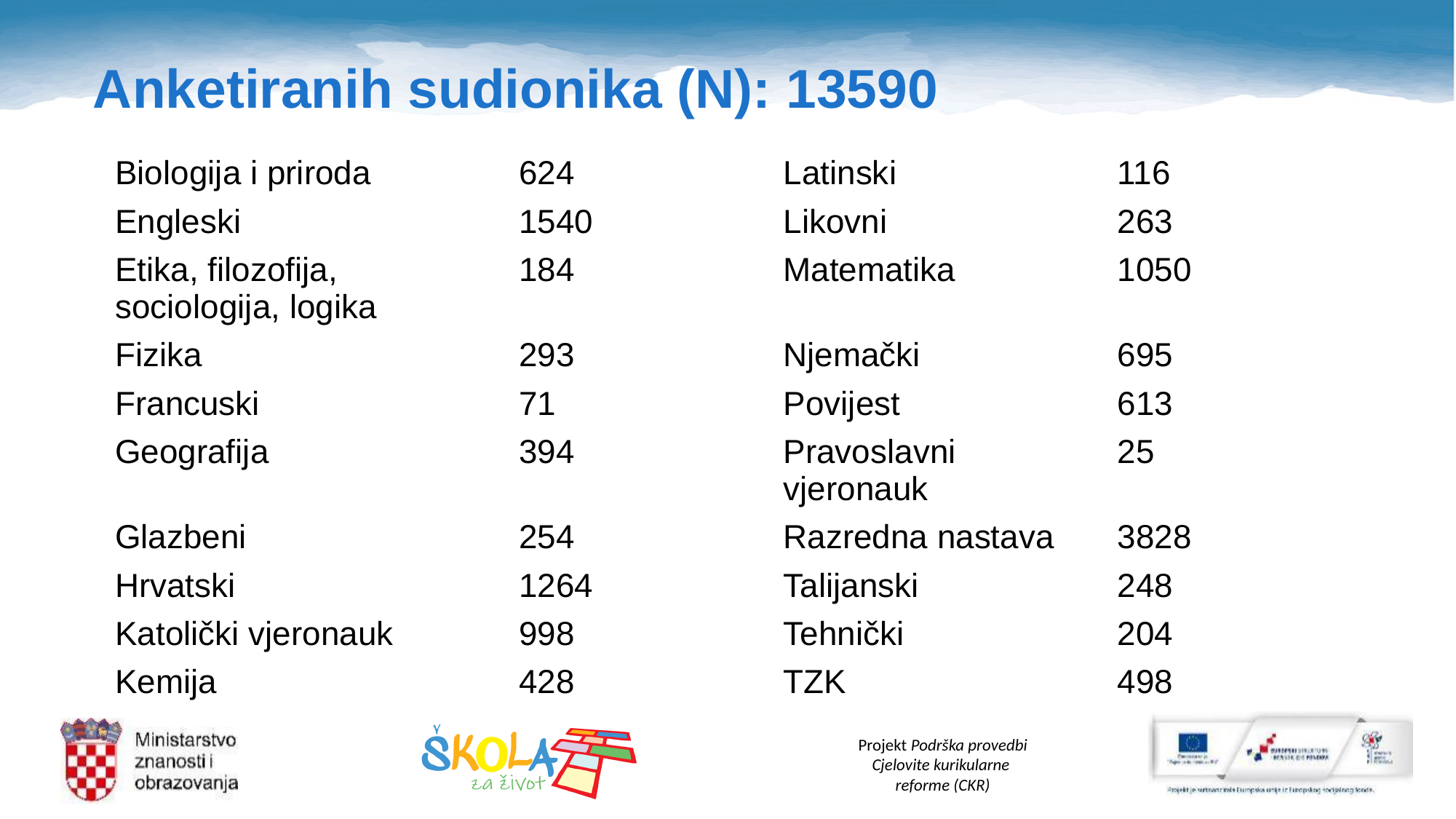

Anketiranih sudionika (N): 13590
| Biologija i priroda | 624 | Latinski | 116 |
| --- | --- | --- | --- |
| Engleski | 1540 | Likovni | 263 |
| Etika, filozofija, sociologija, logika | 184 | Matematika | 1050 |
| Fizika | 293 | Njemački | 695 |
| Francuski | 71 | Povijest | 613 |
| Geografija | 394 | Pravoslavni vjeronauk | 25 |
| Glazbeni | 254 | Razredna nastava | 3828 |
| Hrvatski | 1264 | Talijanski | 248 |
| Katolički vjeronauk | 998 | Tehnički | 204 |
| Kemija | 428 | TZK | 498 |